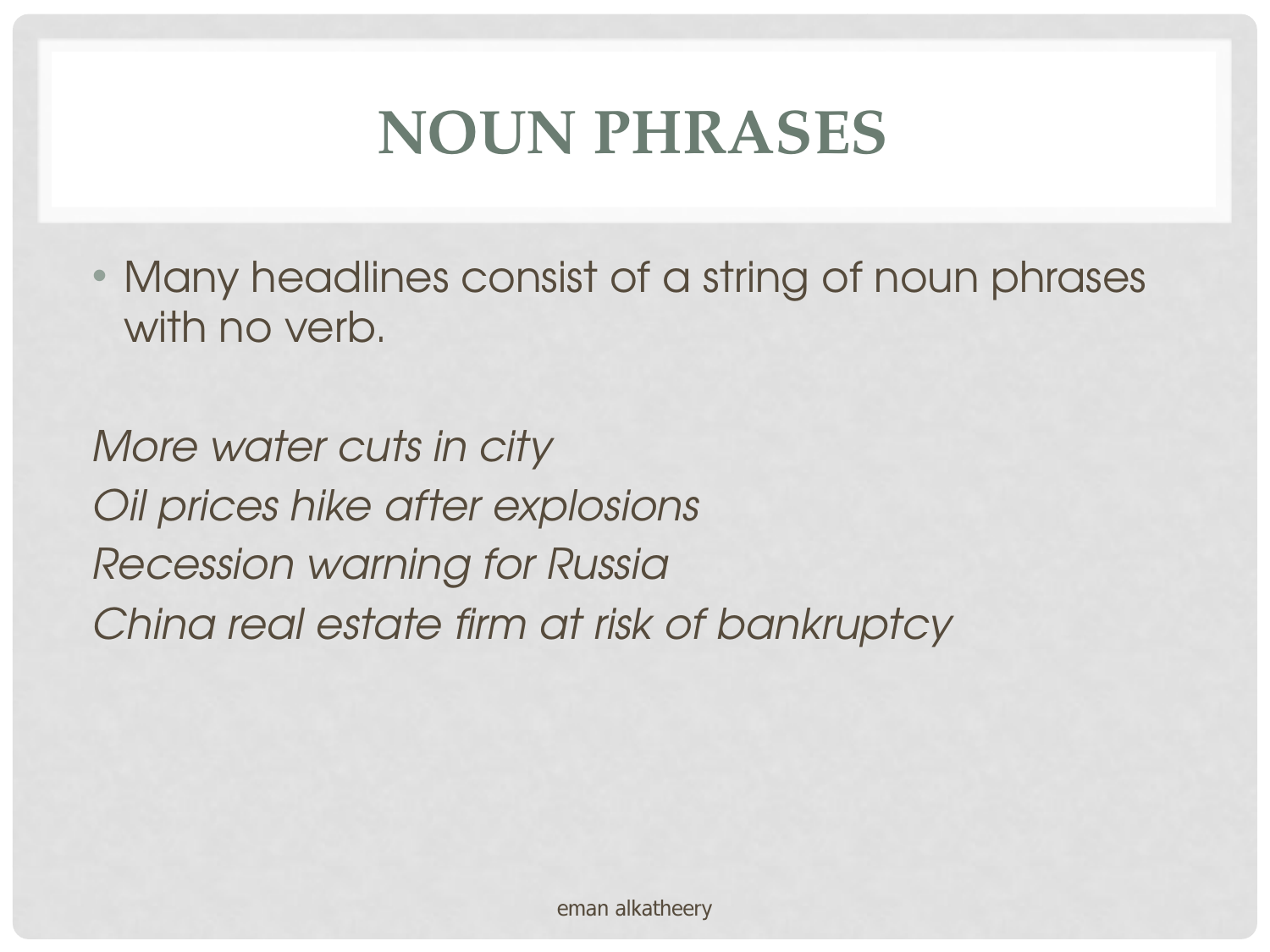

# Noun Phrases
Many headlines consist of a string of noun phrases with no verb.

More water cuts in city
Oil prices hike after explosions
Recession warning for Russia
China real estate firm at risk of bankruptcy

eman alkatheery